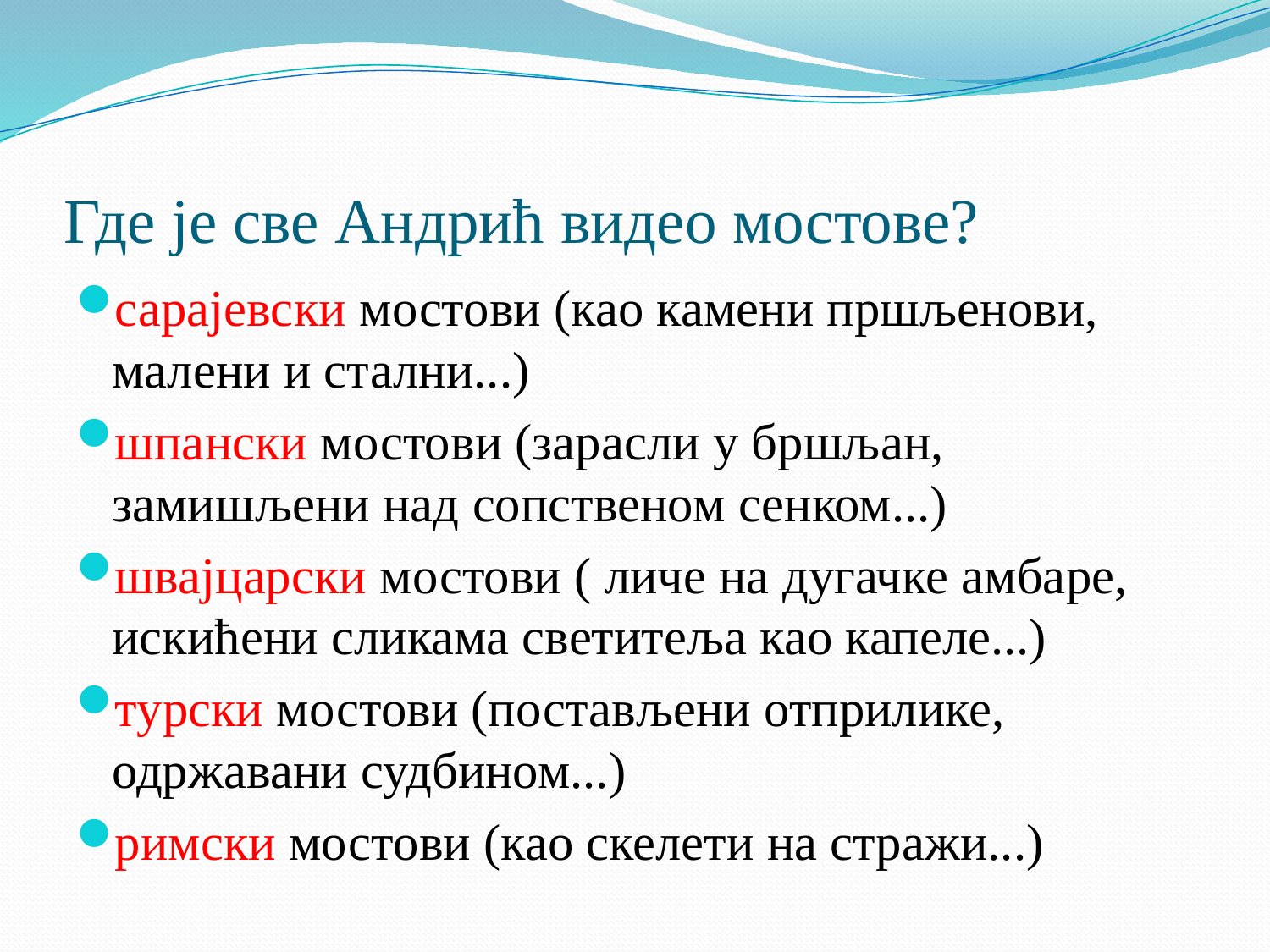

# Где је све Андрић видео мостове?
сарајевски мостови (као камени пршљенови, малени и стални...)
шпански мостови (зарасли у бршљан, замишљени над сопственом сенком...)
швајцарски мостови ( личе на дугачке амбаре, искићени сликама светитеља као капеле...)
турски мостови (постављени отприлике, одржавани судбином...)
римски мостови (као скелети на стражи...)